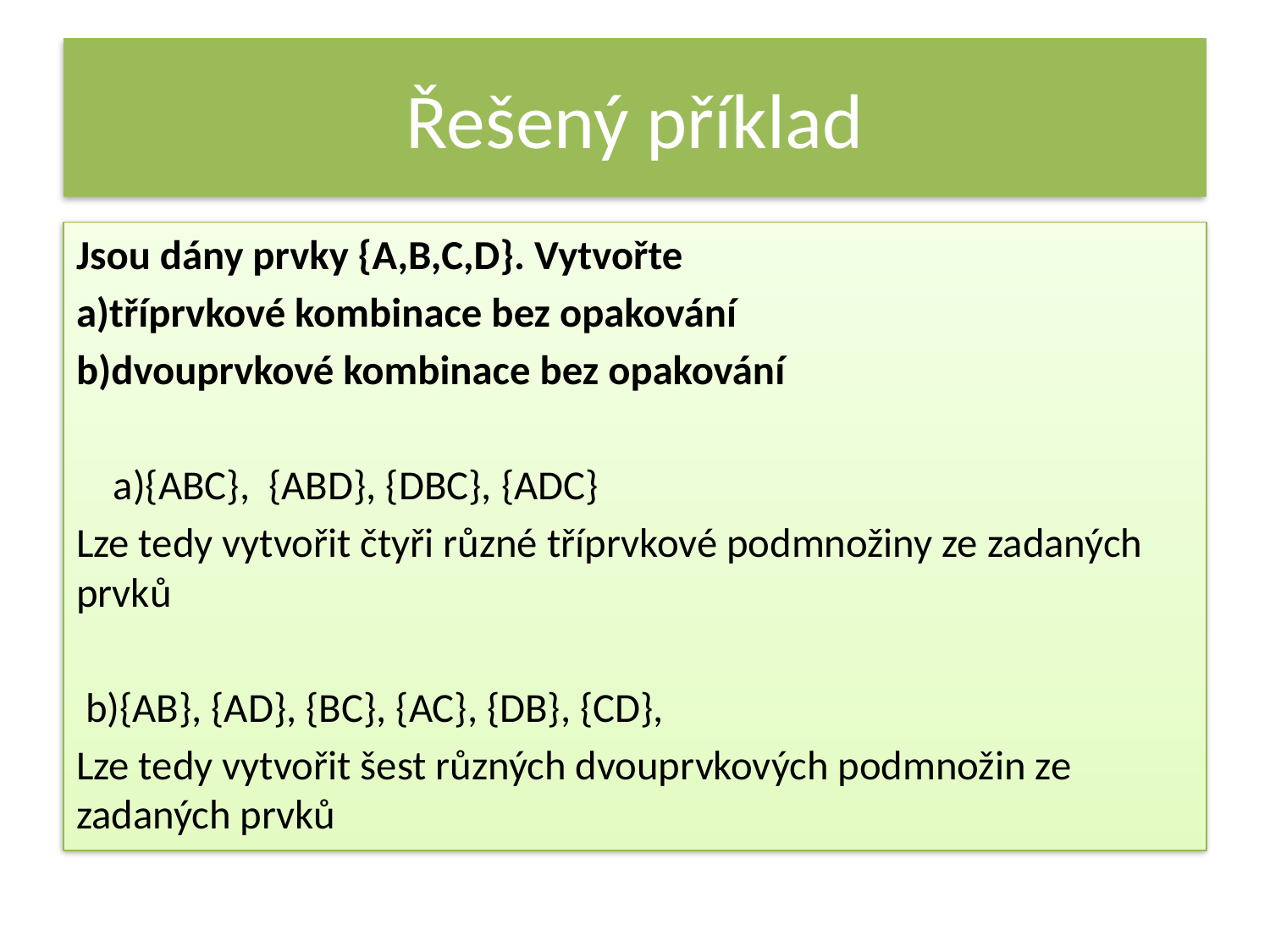

# Řešený příklad
Jsou dány prvky {A,B,C,D}. Vytvořte
a)tříprvkové kombinace bez opakování
b)dvouprvkové kombinace bez opakování

    a){ABC},  {ABD}, {DBC}, {ADC}
Lze tedy vytvořit čtyři různé tříprvkové podmnožiny ze zadaných prvků

 b){AB}, {AD}, {BC}, {AC}, {DB}, {CD},
Lze tedy vytvořit šest různých dvouprvkových podmnožin ze zadaných prvků